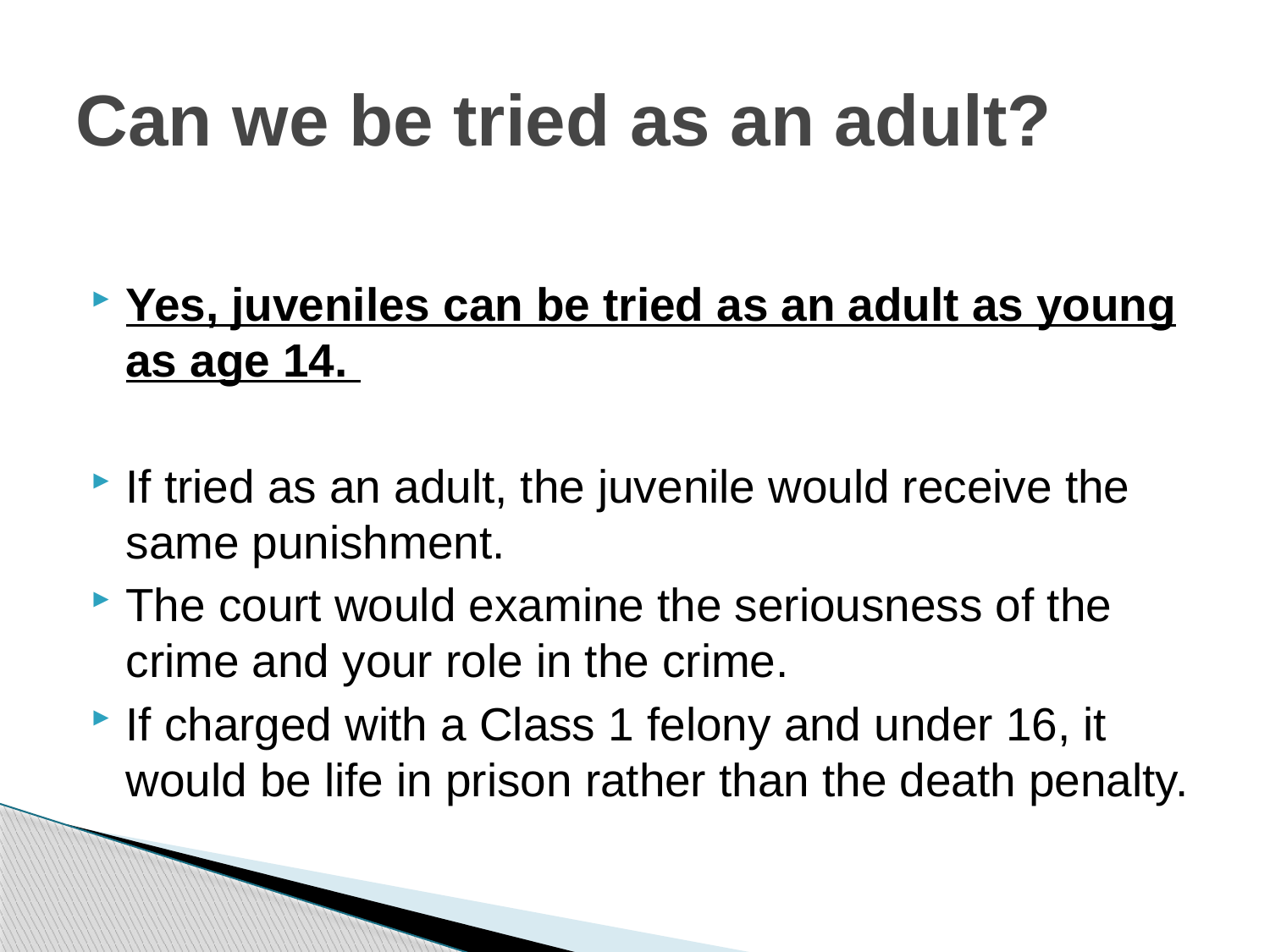

# Can we be tried as an adult?

Yes, juveniles can be tried as an adult as young as age 14.

If tried as an adult, the juvenile would receive the same punishment.
The court would examine the seriousness of the crime and your role in the crime.
If charged with a Class 1 felony and under 16, it would be life in prison rather than the death penalty.